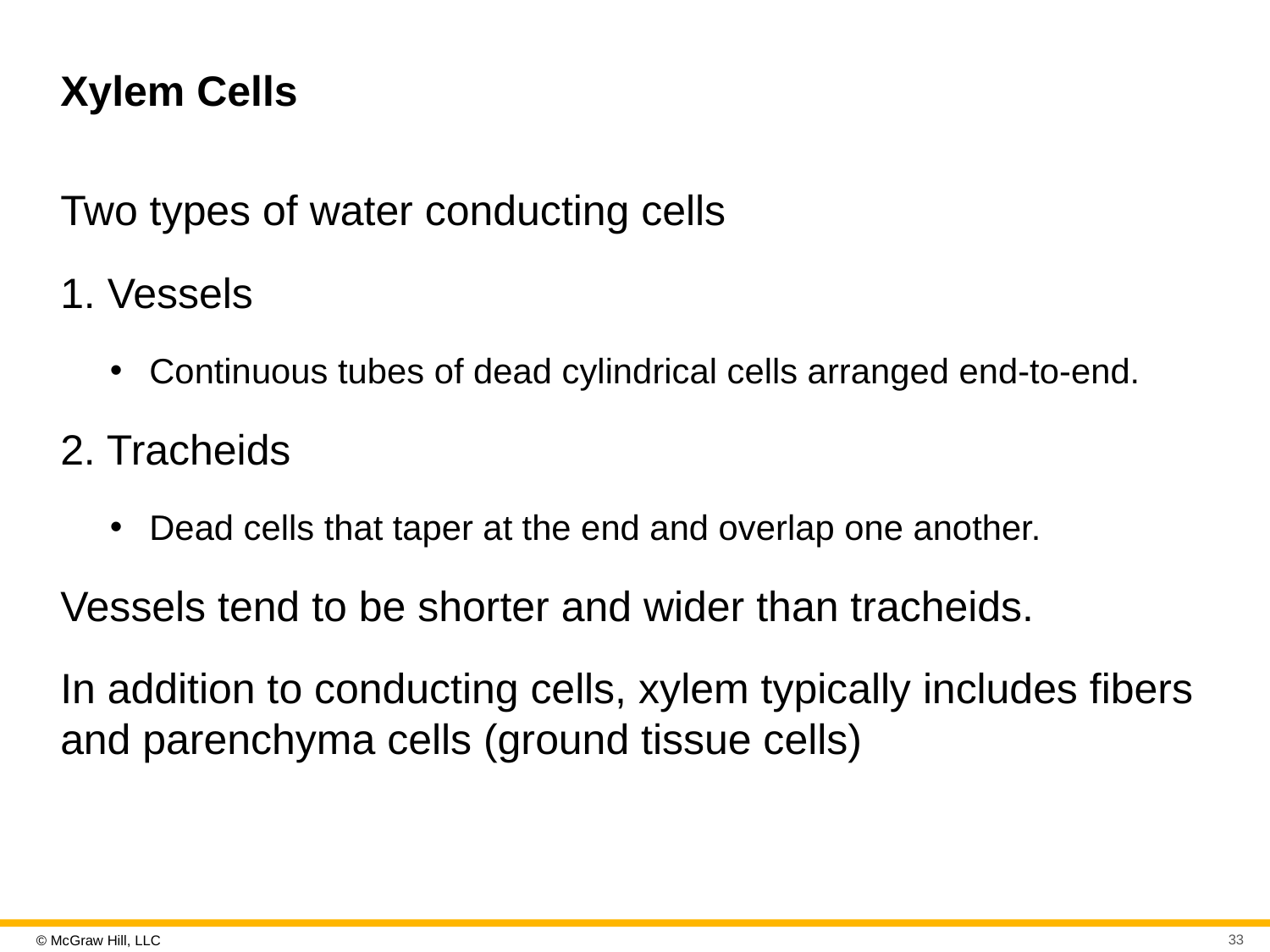

# Xylem Cells
Two types of water conducting cells
1. Vessels
Continuous tubes of dead cylindrical cells arranged end-to-end.
2. Tracheids
Dead cells that taper at the end and overlap one another.
Vessels tend to be shorter and wider than tracheids.
In addition to conducting cells, xylem typically includes fibers and parenchyma cells (ground tissue cells)
33